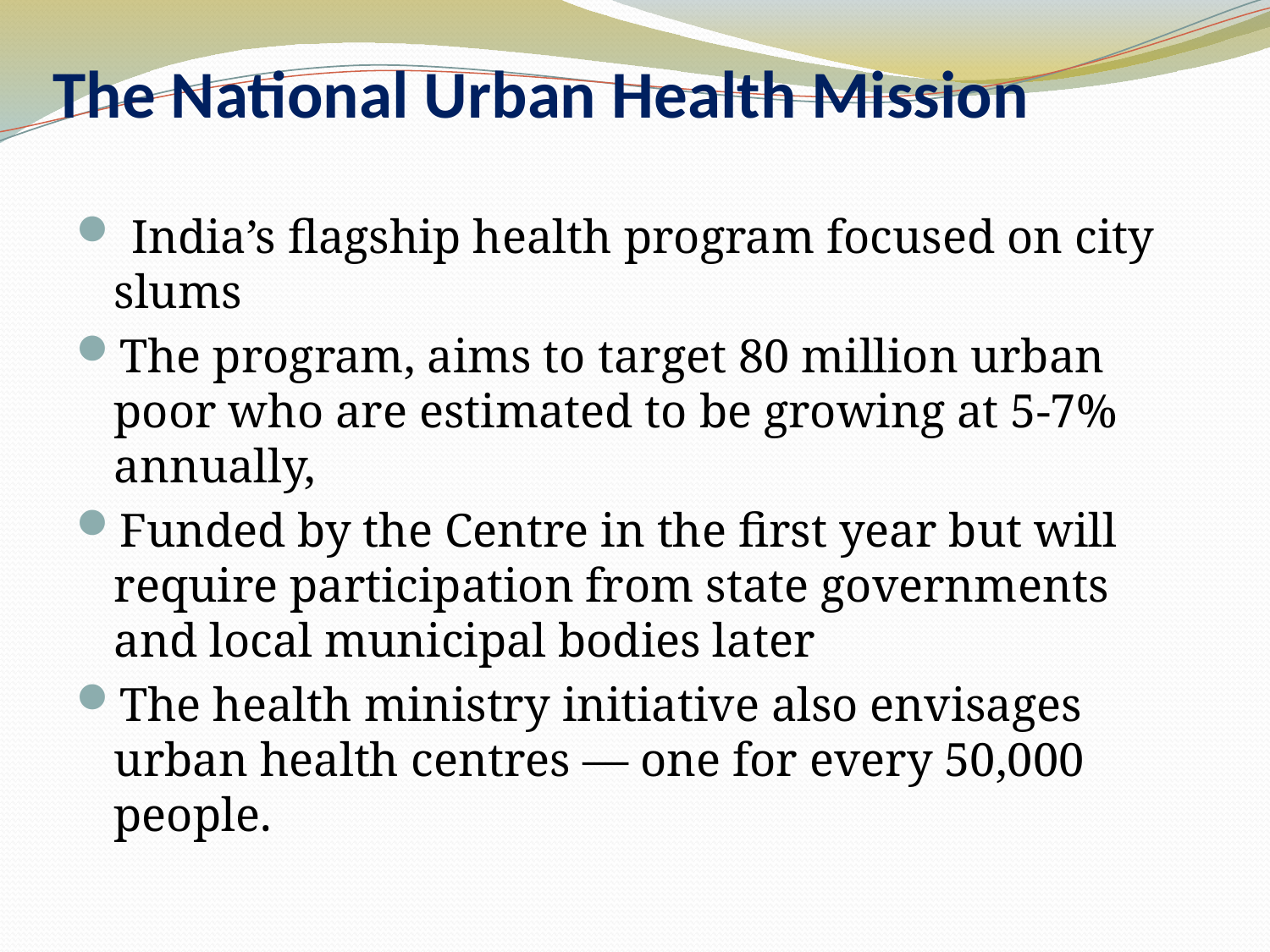

# The National Urban Health Mission
 India’s flagship health program focused on city slums
The program, aims to target 80 million urban poor who are estimated to be growing at 5-7% annually,
Funded by the Centre in the first year but will require participation from state governments and local municipal bodies later
The health ministry initiative also envisages urban health centres — one for every 50,000 people.